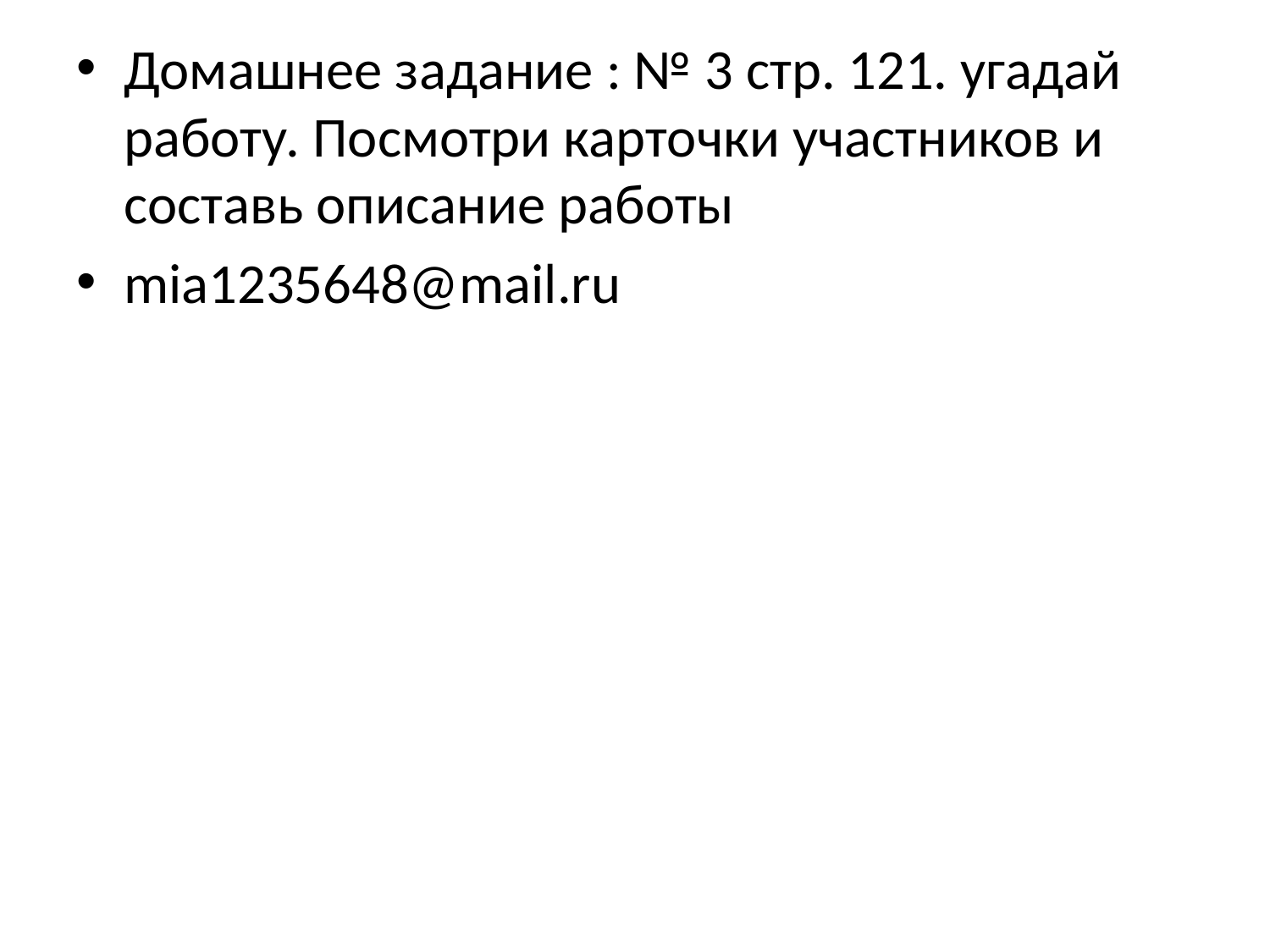

Домашнее задание : № 3 стр. 121. угадай работу. Посмотри карточки участников и составь описание работы
mia1235648@mail.ru